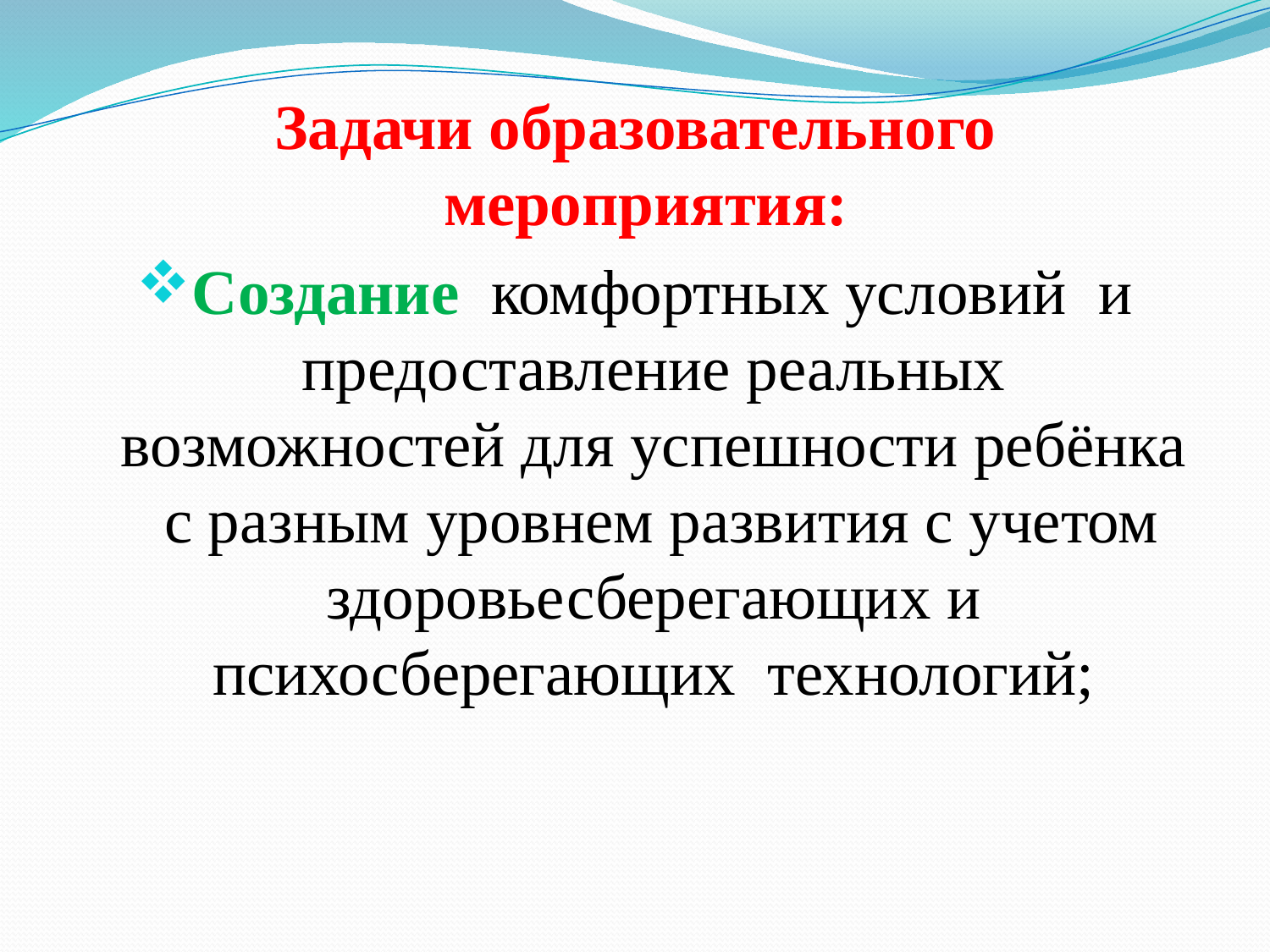

#
Задачи образовательного мероприятия:
Создание  комфортных условий  и предоставление реальных возможностей для успешности ребёнка  с разным уровнем развития с учетом здоровьесберегающих и психосберегающих  технологий;